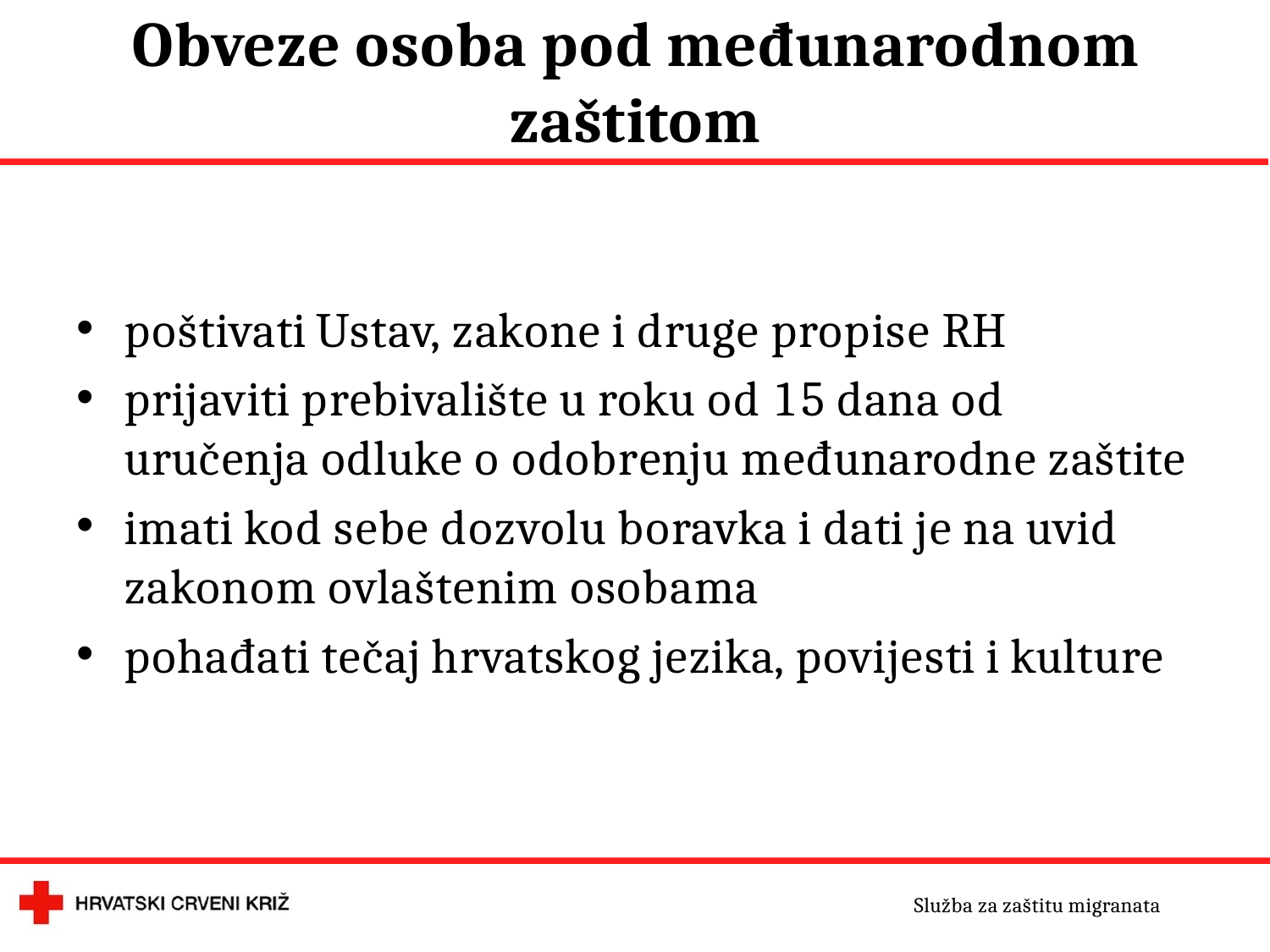

# Obveze osoba pod međunarodnom zaštitom

poštivati Ustav, zakone i druge propise RH
prijaviti prebivalište u roku od 15 dana od uručenja odluke o odobrenju međunarodne zaštite
imati kod sebe dozvolu boravka i dati je na uvid zakonom ovlaštenim osobama
pohađati tečaj hrvatskog jezika, povijesti i kulture